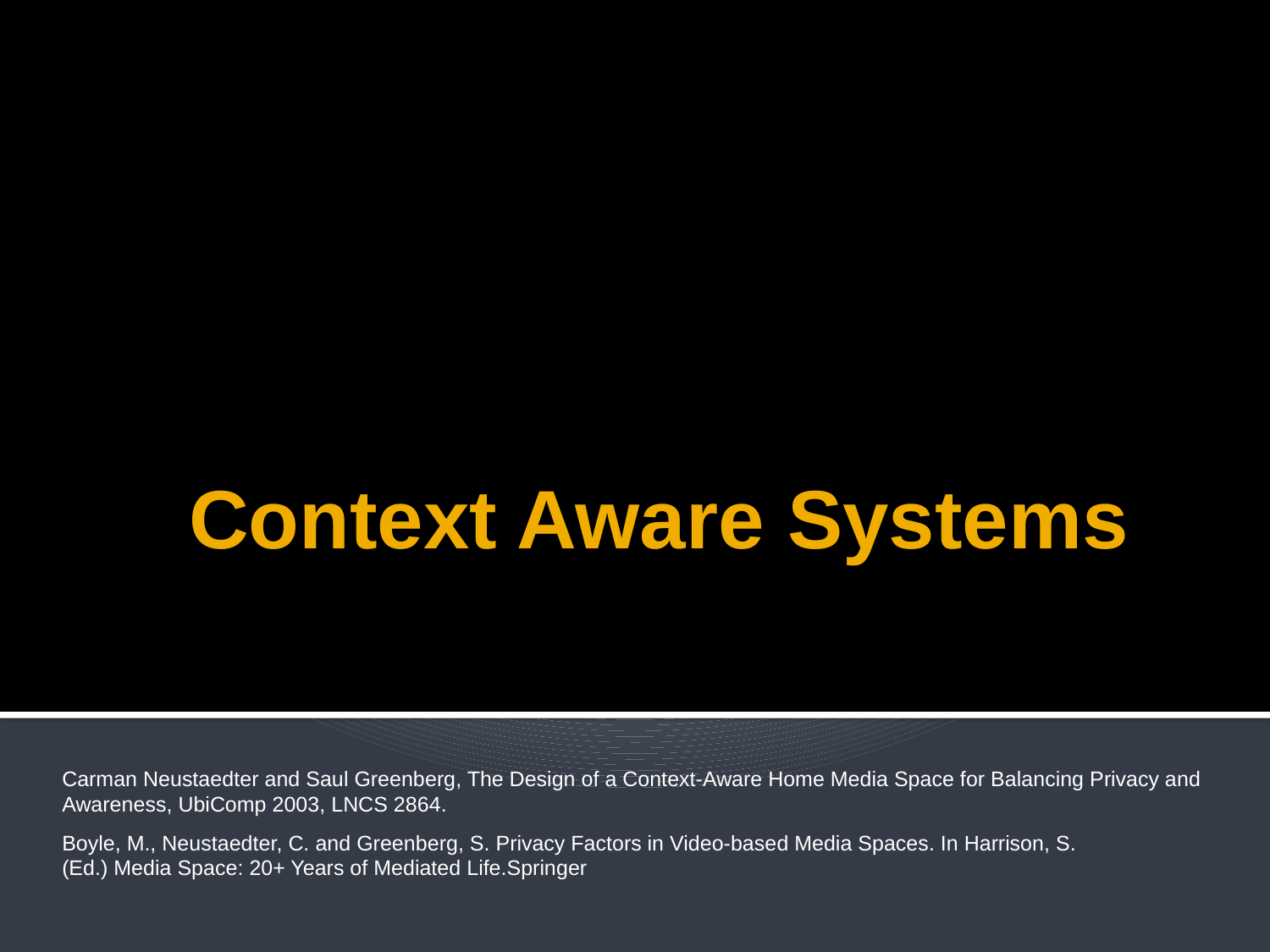

# Context Aware Systems
Carman Neustaedter and Saul Greenberg, The Design of a Context-Aware Home Media Space for Balancing Privacy and Awareness, UbiComp 2003, LNCS 2864.
Boyle, M., Neustaedter, C. and Greenberg, S. Privacy Factors in Video‐based Media Spaces. In Harrison, S. (Ed.) Media Space: 20+ Years of Mediated Life.Springer